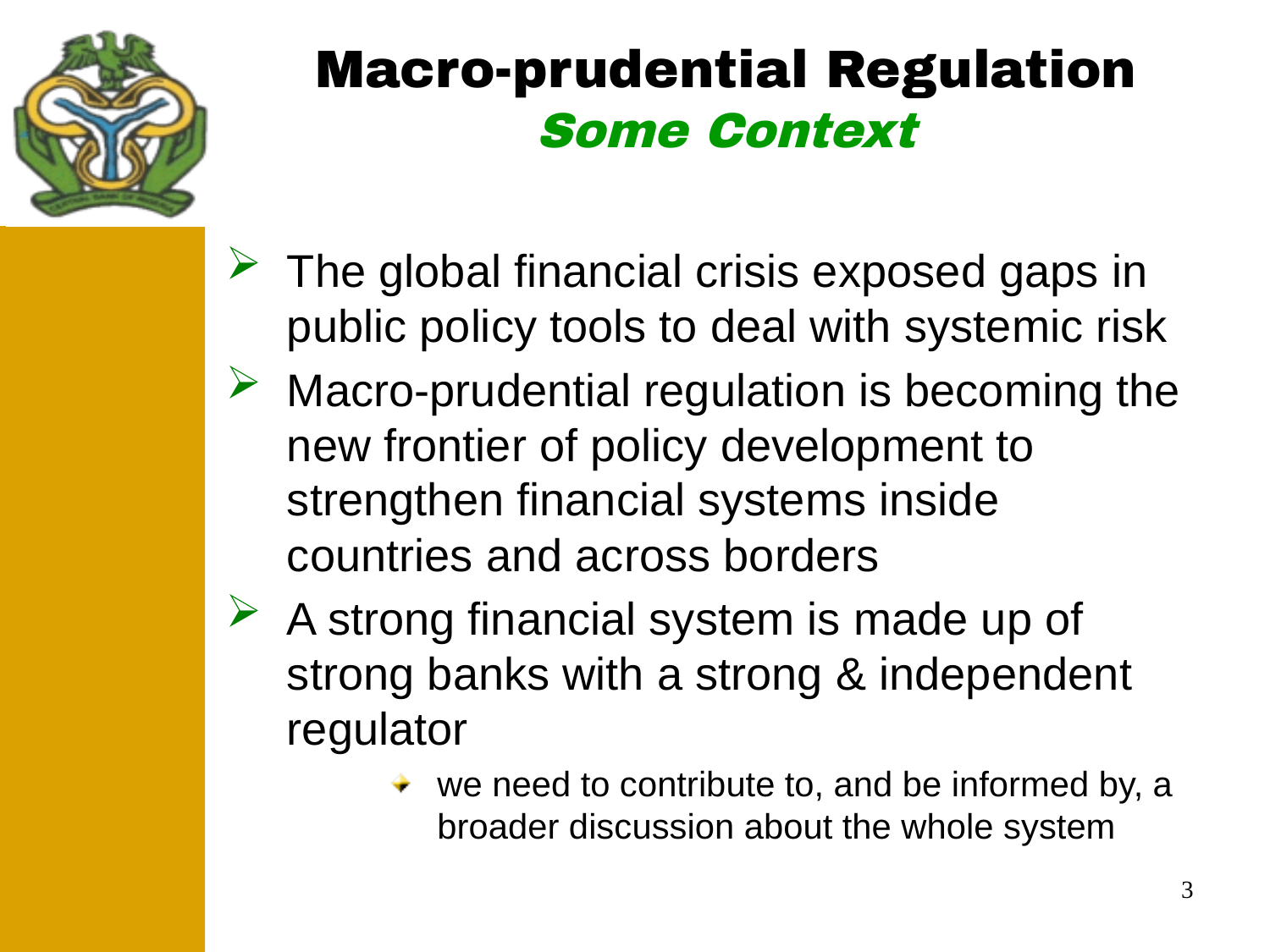

Macro-prudential Regulation
Some Context
#
 After
The global financial crisis exposed gaps in public policy tools to deal with systemic risk
Macro-prudential regulation is becoming the new frontier of policy development to strengthen financial systems inside countries and across borders
A strong financial system is made up of strong banks with a strong & independent regulator
we need to contribute to, and be informed by, a broader discussion about the whole system

3